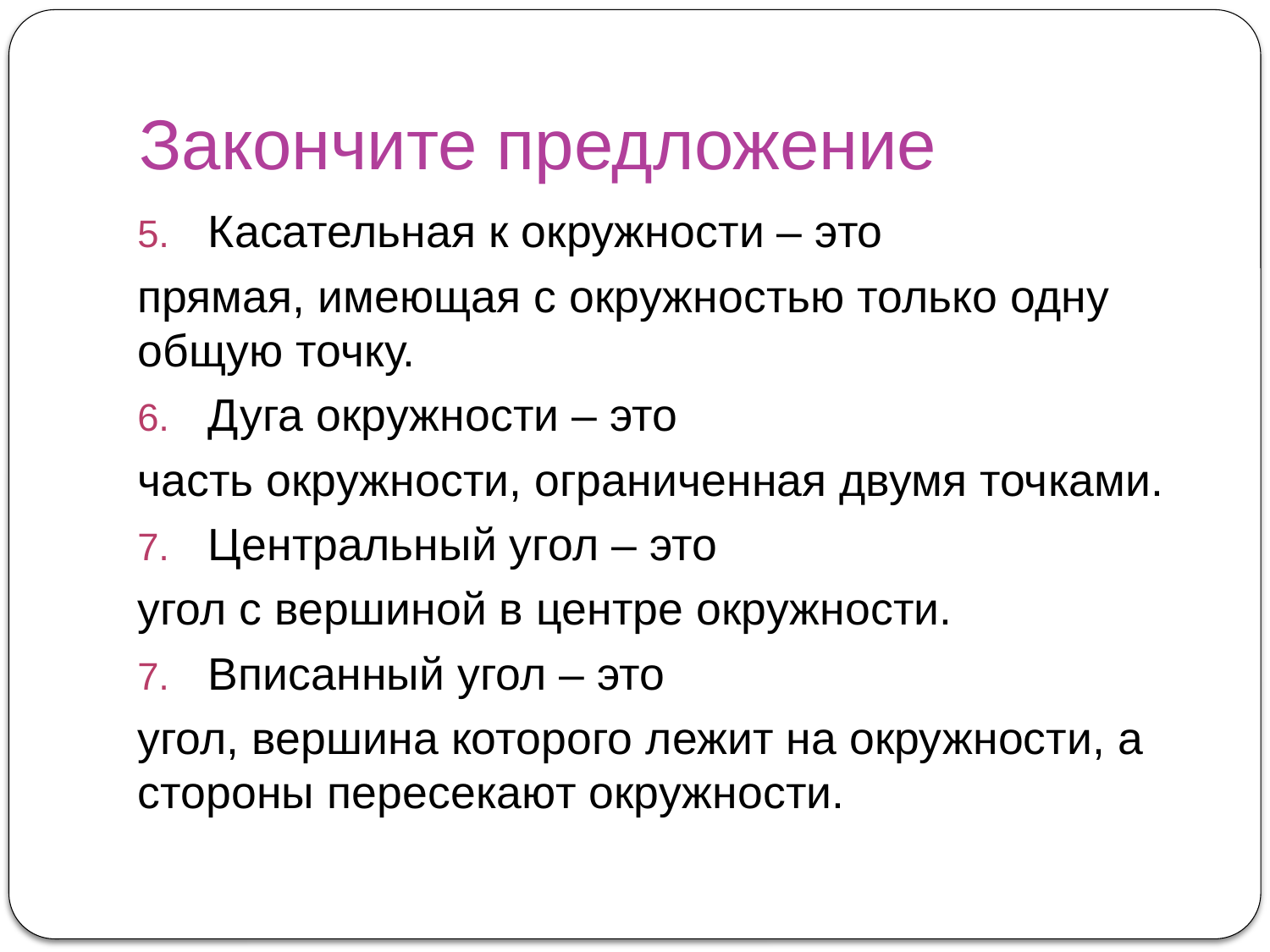

# Закончите предложение
Касательная к окружности – это
прямая, имеющая с окружностью только одну общую точку.
Дуга окружности – это
часть окружности, ограниченная двумя точками.
Центральный угол – это
угол с вершиной в центре окружности.
Вписанный угол – это
угол, вершина которого лежит на окружности, а стороны пересекают окружности.